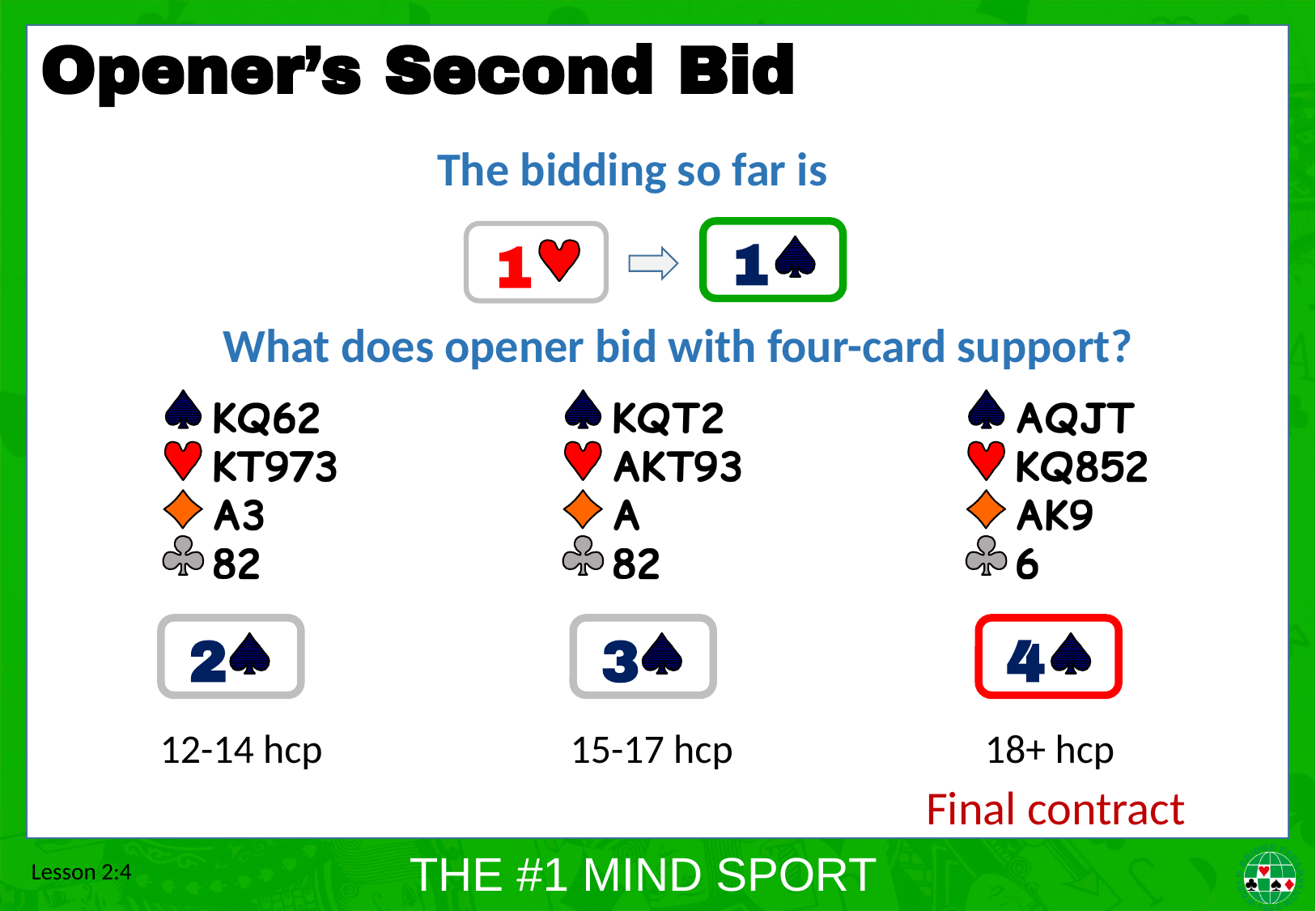

# Opener’s Second Bid
The bidding so far is
1

1

What does opener bid with four-card support?
KQ62
KT973
A3
82

KQT2
AKT93
A
82

AQJT
KQ852
AK9
6

2

3

4

12-14 hcp
15-17 hcp
18+ hcp
Final contract